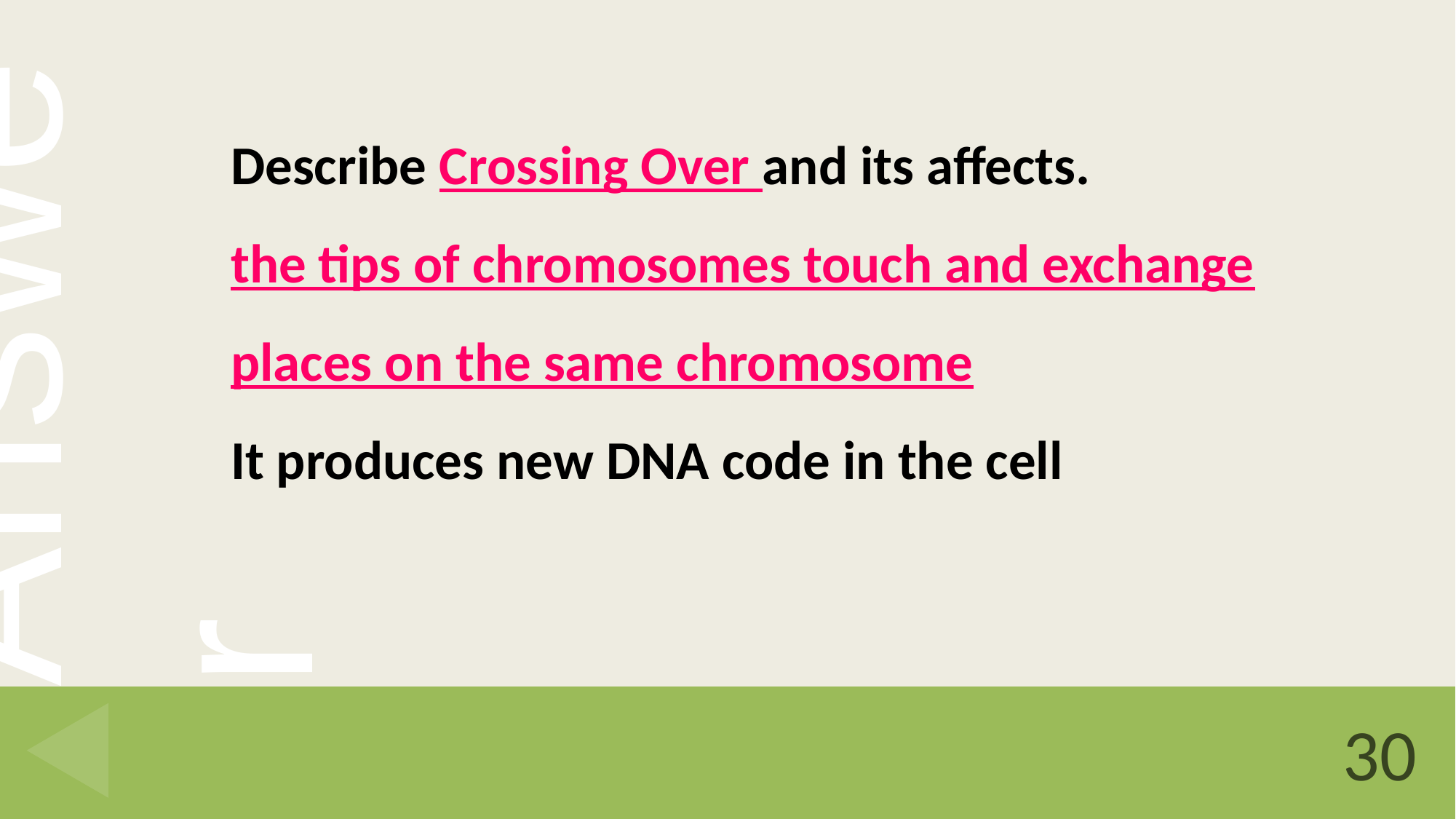

Describe Crossing Over and its affects.
the tips of chromosomes touch and exchange places on the same chromosome
It produces new DNA code in the cell

30